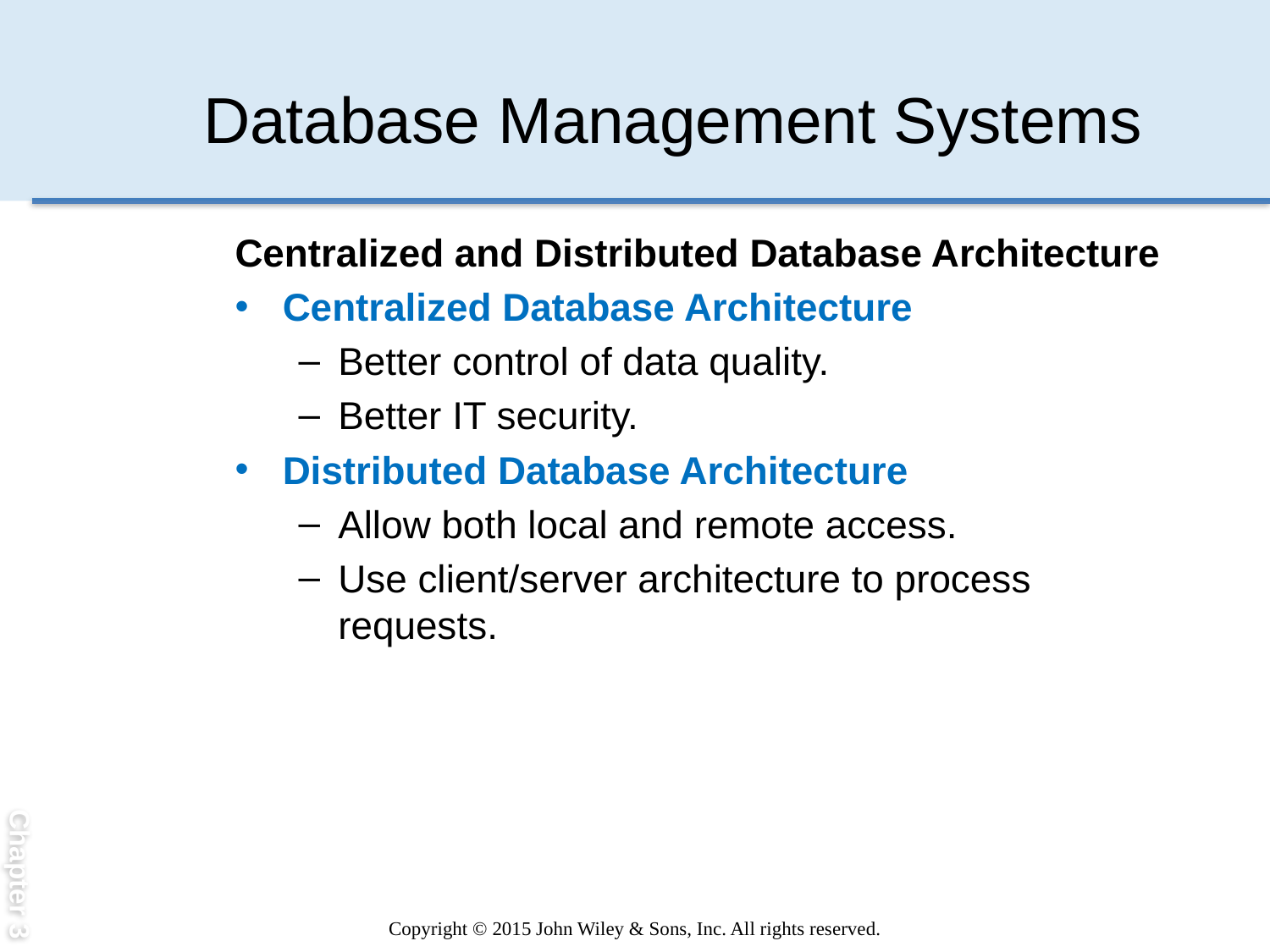

Chapter 3
# Database Management Systems
Centralized and Distributed Database Architecture
Centralized Database Architecture
Better control of data quality.
Better IT security.
Distributed Database Architecture
Allow both local and remote access.
Use client/server architecture to process requests.